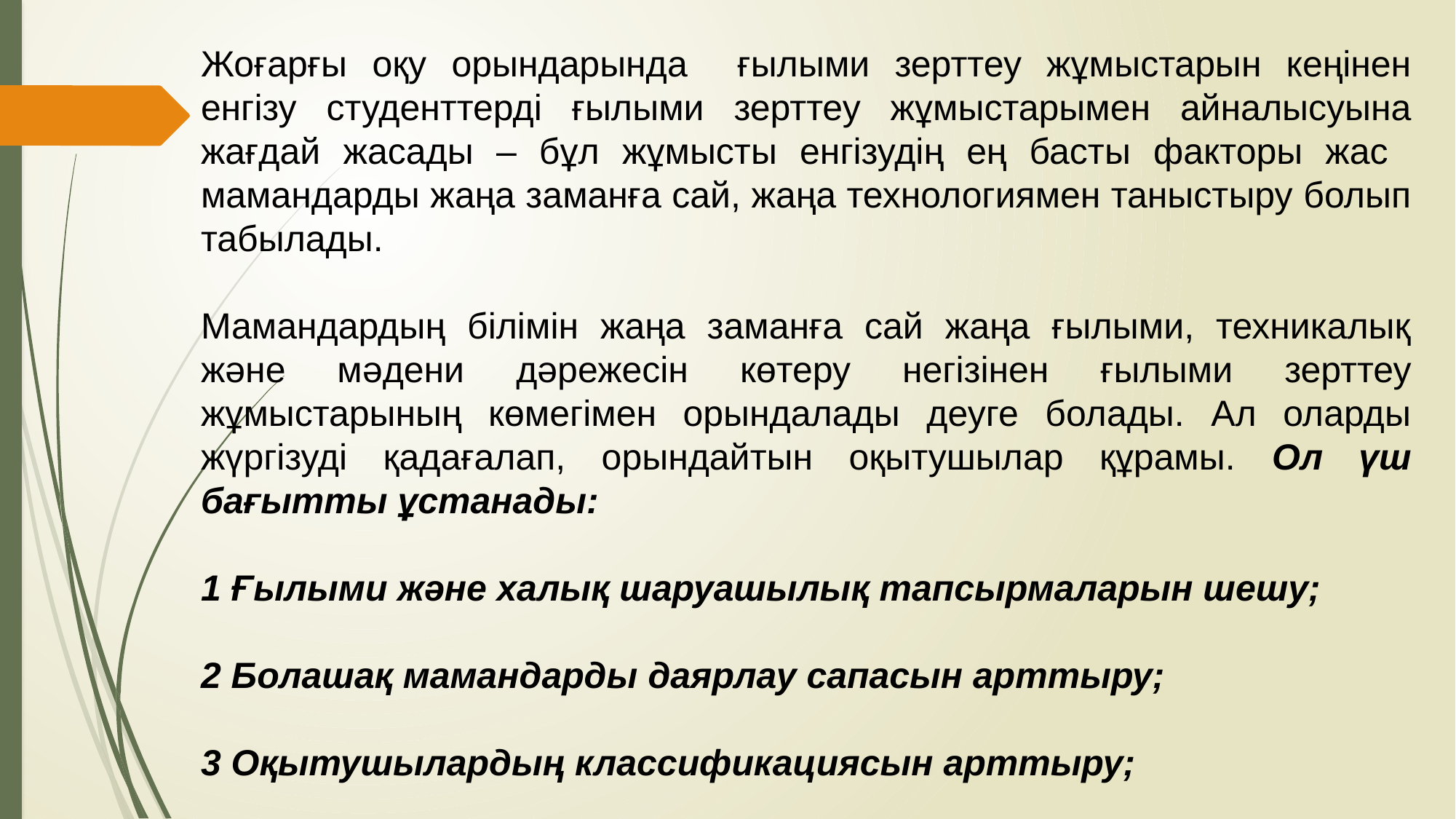

Жоғарғы оқу орындарында  ғылыми зерттеу жұмыстарын кеңінен енгізу студенттерді ғылыми зерттеу жұмыстарымен айналысуына жағдай жасады – бұл жұмысты енгізудің ең басты факторы жас  мамандарды жаңа заманға сай, жаңа технологиямен таныстыру болып табылады.

Мамандардың білімін жаңа заманға сай жаңа ғылыми, техникалық және мәдени дәрежесін көтеру негізінен ғылыми зерттеу жұмыстарының көмегімен орындалады деуге болады. Ал оларды жүргізуді қадағалап, орындайтын оқытушылар құрамы. Ол үш бағытты ұстанады:

1 Ғылыми және халық шаруашылық тапсырмаларын шешу;

2 Болашақ мамандарды даярлау сапасын арттыру;

3 Оқытушылардың классификациясын арттыру;